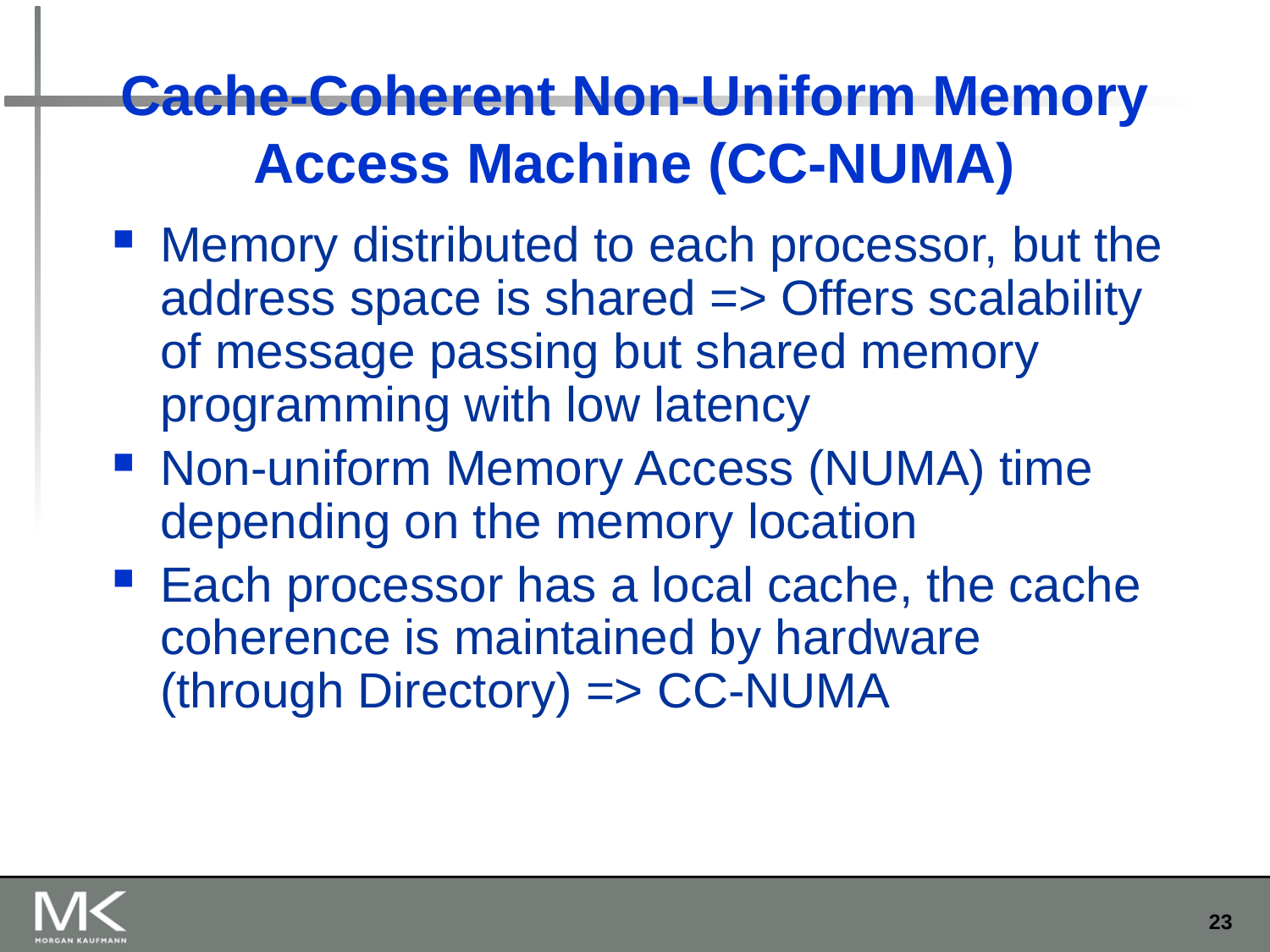

# Cache-Coherent Non-Uniform Memory Access Machine (CC-NUMA)
Memory distributed to each processor, but the address space is shared => Offers scalability of message passing but shared memory programming with low latency
Non-uniform Memory Access (NUMA) time depending on the memory location
Each processor has a local cache, the cache coherence is maintained by hardware (through Directory) => CC-NUMA